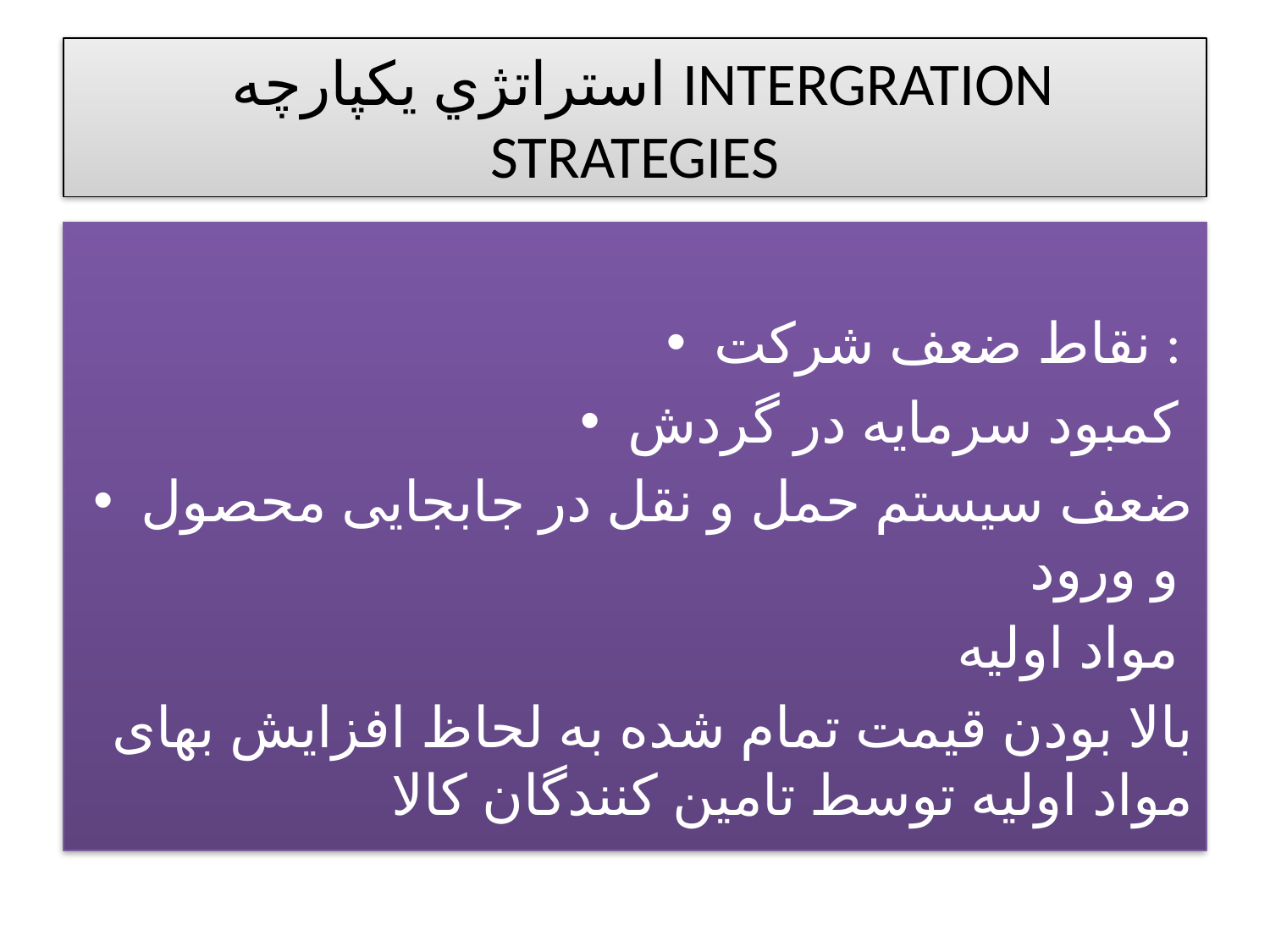

# استراتژي يكپارچه INTERGRATION STRATEGIES

نقاط ضعف شرکت :
کمبود سرمایه در گردش
ضعف سیستم حمل و نقل در جابجایی محصول و ورود
مواد اولیه
بالا بودن قیمت تمام شده به لحاظ افزایش بهای مواد اولیه توسط تامین کنندگان کالا